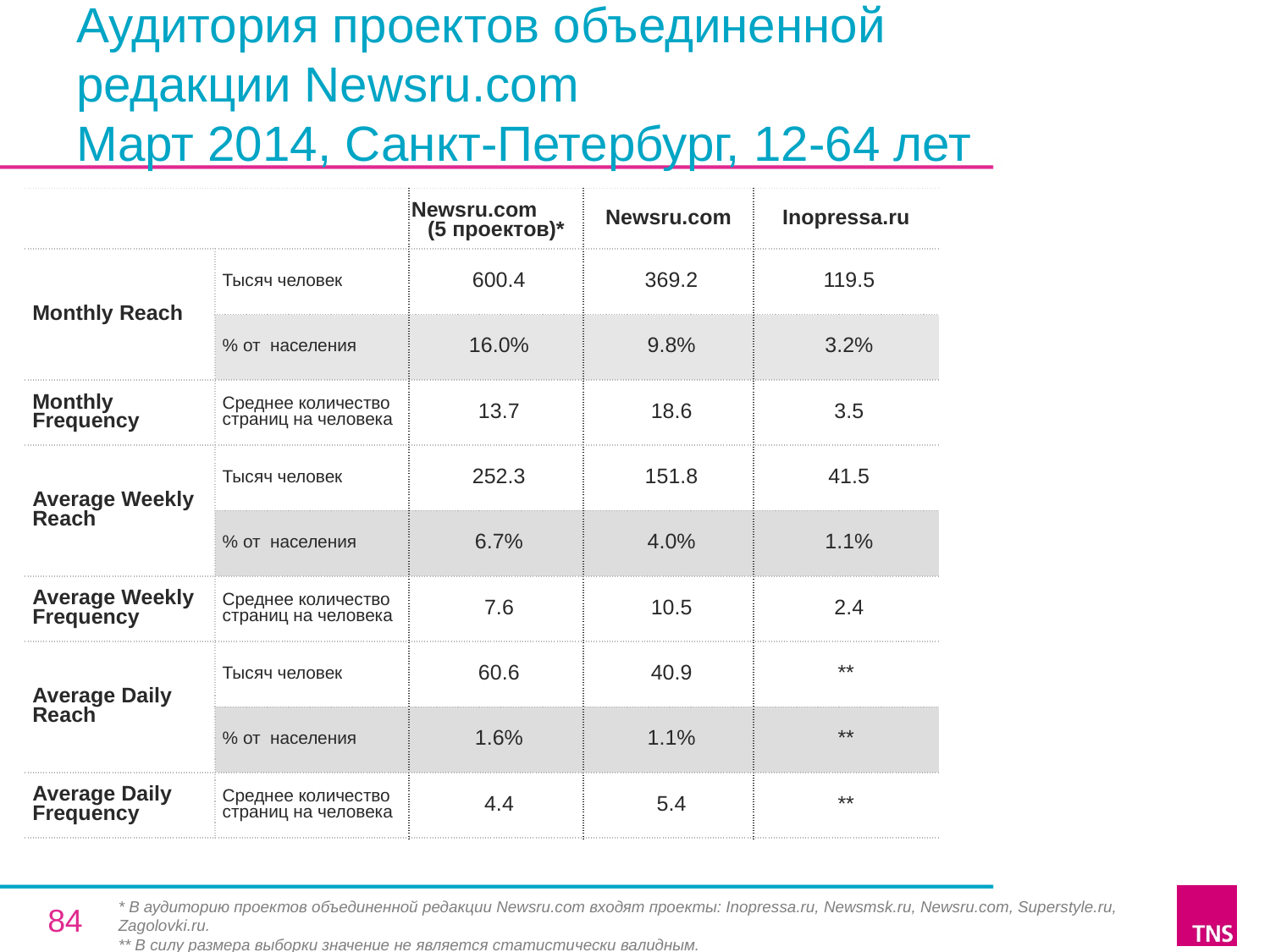

# Аудитория проектов объединенной
редакции Newsru.com
Март 2014, Санкт-Петербург, 12-64 лет
|  |  | Newsru.com (5 проектов)\* | Newsru.com | Inopressa.ru |
| --- | --- | --- | --- | --- |
| Monthly Reach | Тысяч человек | 600.4 | 369.2 | 119.5 |
|  | % от населения | 16.0% | 9.8% | 3.2% |
| Monthly Frequency | Среднее количество страниц на человека | 13.7 | 18.6 | 3.5 |
| Average Weekly Reach | Тысяч человек | 252.3 | 151.8 | 41.5 |
|  | % от населения | 6.7% | 4.0% | 1.1% |
| Average Weekly Frequency | Среднее количество страниц на человека | 7.6 | 10.5 | 2.4 |
| Average Daily Reach | Тысяч человек | 60.6 | 40.9 | \*\* |
|  | % от населения | 1.6% | 1.1% | \*\* |
| Average Daily Frequency | Среднее количество страниц на человека | 4.4 | 5.4 | \*\* |
* В аудиторию проектов объединенной редакции Newsru.com входят проекты: Inopressa.ru, Newsmsk.ru, Newsru.com, Superstyle.ru, Zagolovki.ru.
** В силу размера выборки значение не является статистически валидным.
84